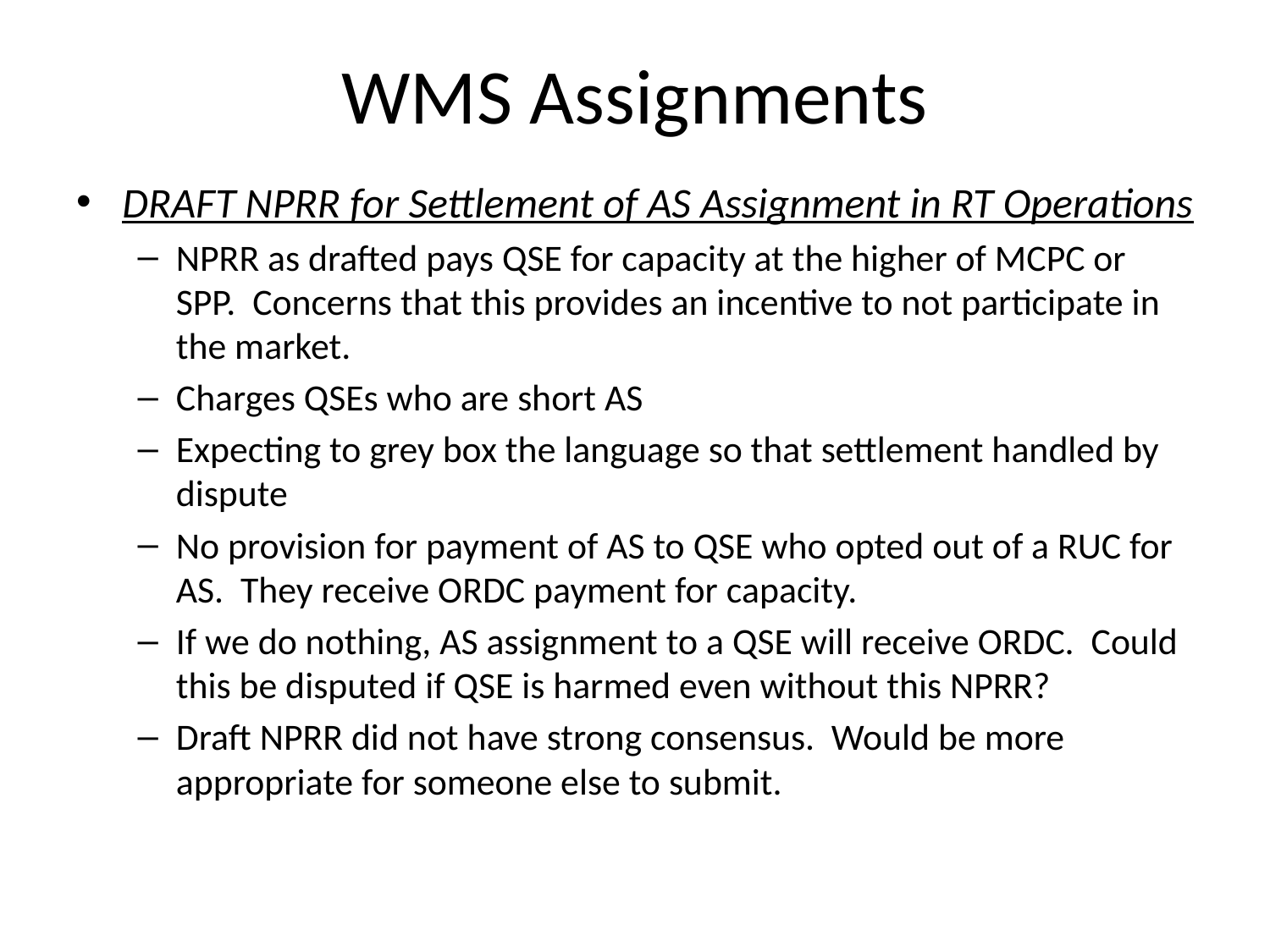

# WMS Assignments
DRAFT NPRR for Settlement of AS Assignment in RT Operations
NPRR as drafted pays QSE for capacity at the higher of MCPC or SPP.  Concerns that this provides an incentive to not participate in the market.
Charges QSEs who are short AS
Expecting to grey box the language so that settlement handled by dispute
No provision for payment of AS to QSE who opted out of a RUC for AS.  They receive ORDC payment for capacity.
If we do nothing, AS assignment to a QSE will receive ORDC.  Could this be disputed if QSE is harmed even without this NPRR?
Draft NPRR did not have strong consensus.  Would be more appropriate for someone else to submit.